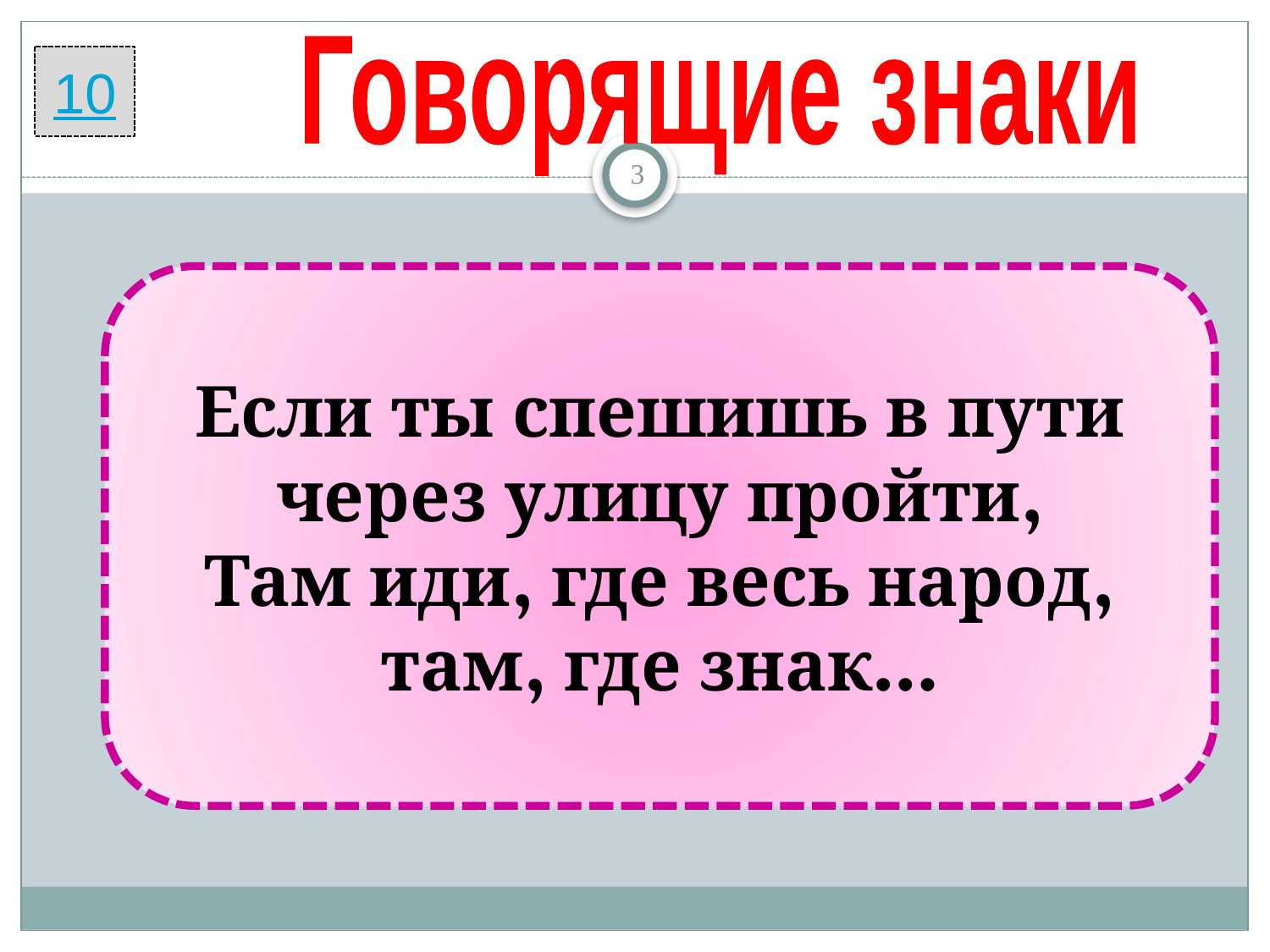

Говорящие знаки
10
3
Если ты спешишь в пути через улицу пройти,
Там иди, где весь народ, там, где знак…